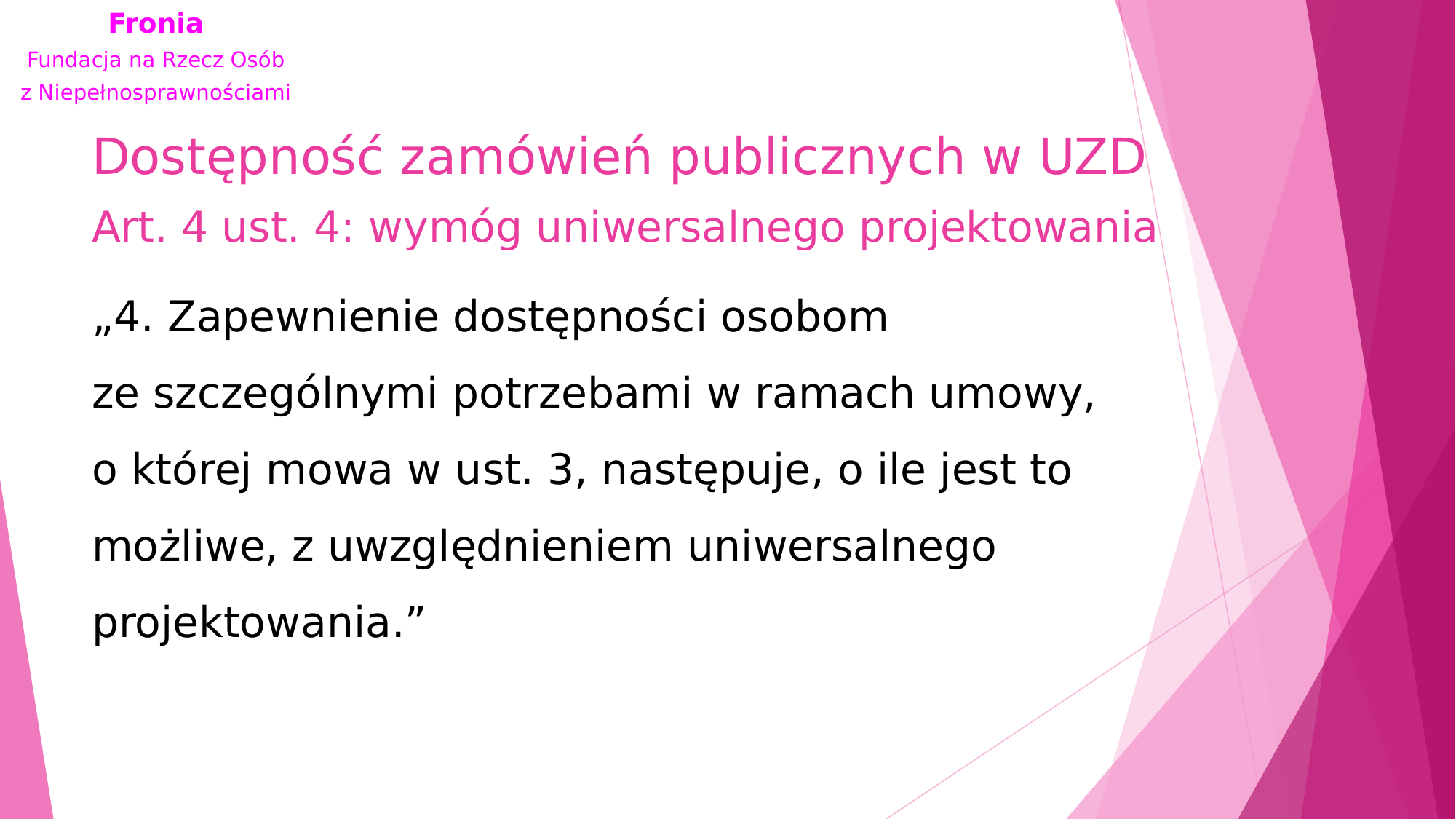

# Dostępność zamówień publicznych w UZD Art. 4 ust. 4: wymóg uniwersalnego projektowania
„4. Zapewnienie dostępności osobom ze szczególnymi potrzebami w ramach umowy, o której mowa w ust. 3, następuje, o ile jest to możliwe, z uwzględnieniem uniwersalnego projektowania.”